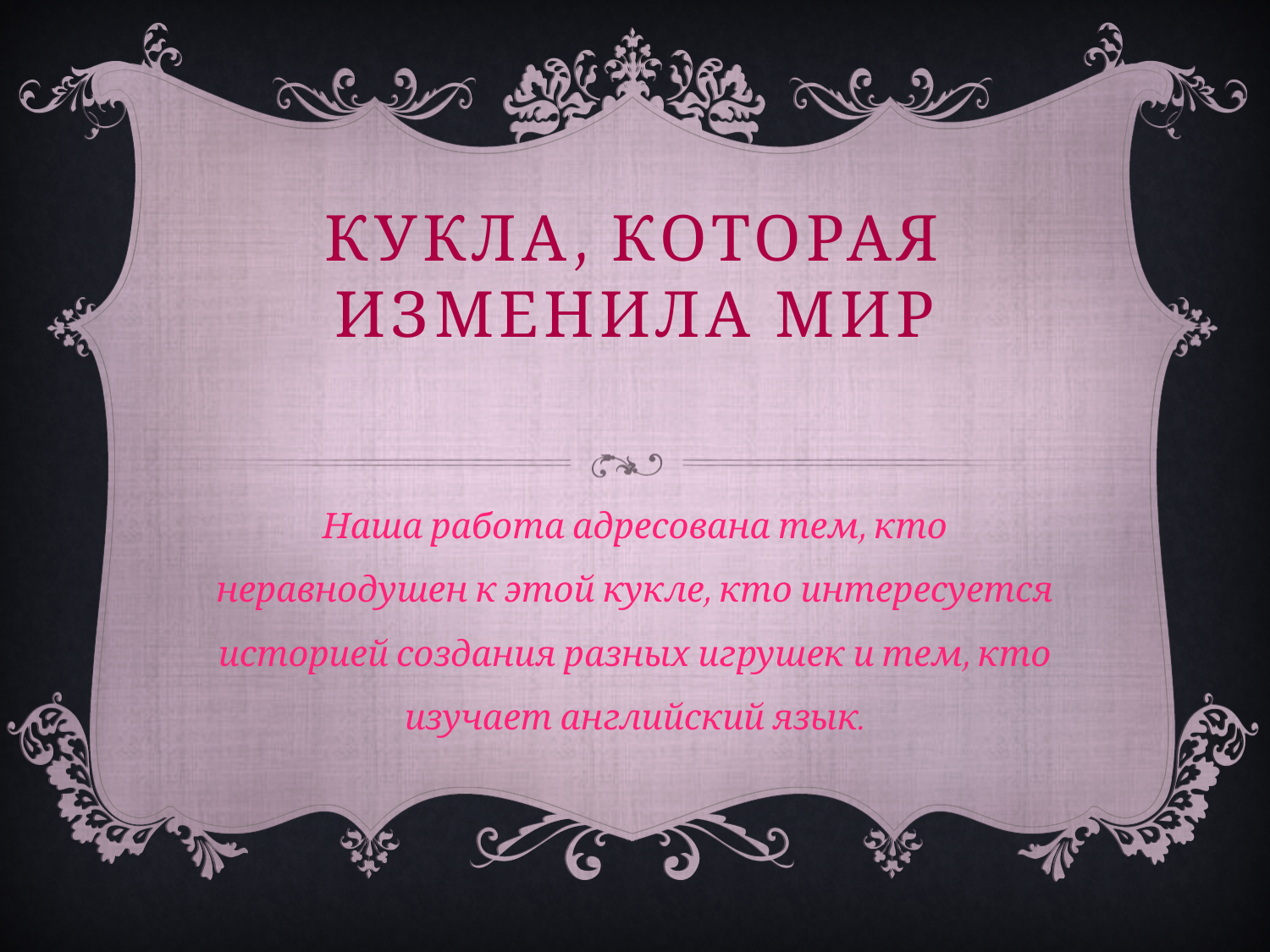

# Кукла, которая изменила мир
Наша работа адресована тем, кто неравнодушен к этой кукле, кто интересуется историей создания разных игрушек и тем, кто изучает английский язык.